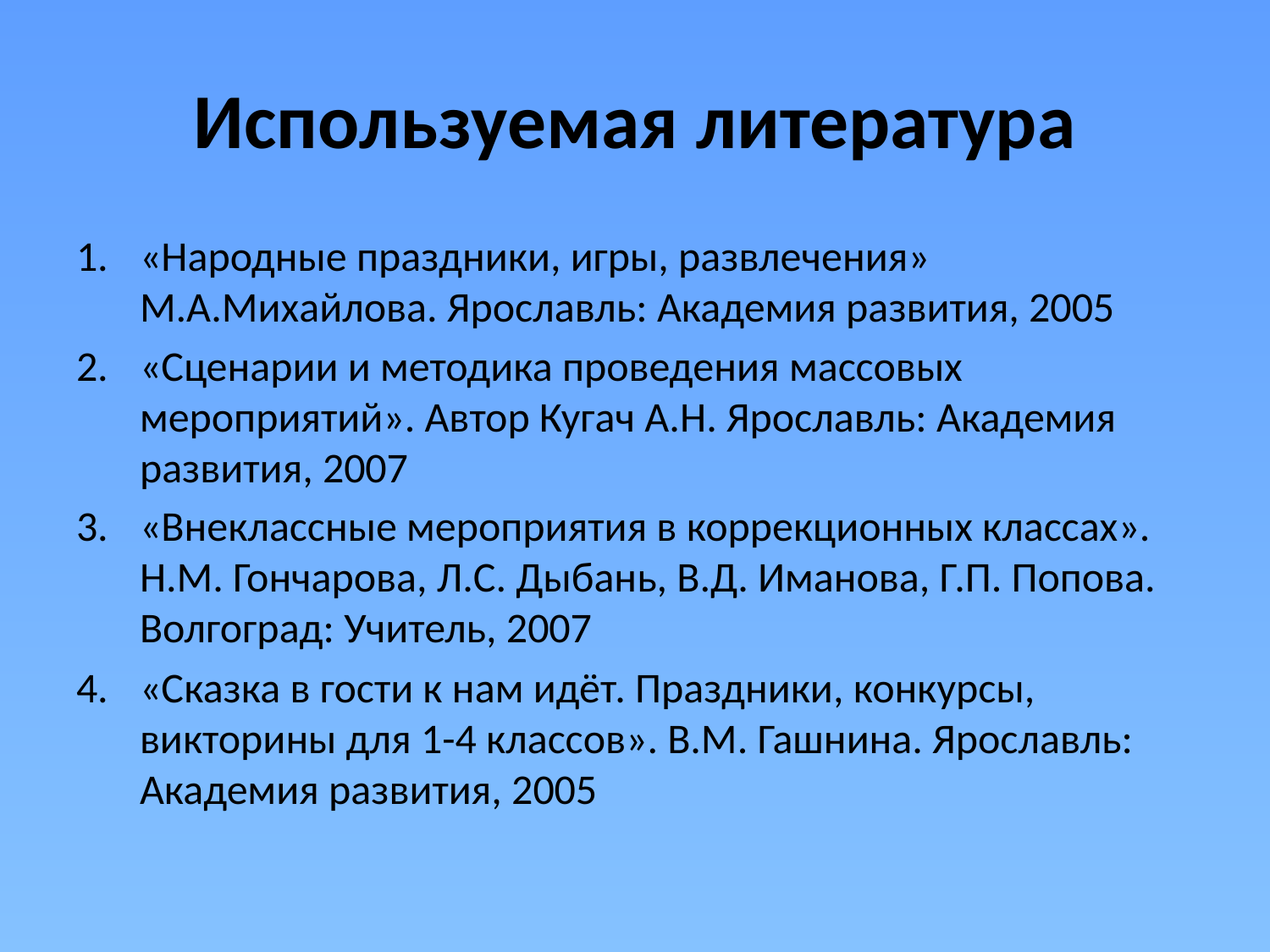

# Используемая литература
«Народные праздники, игры, развлечения» М.А.Михайлова. Ярославль: Академия развития, 2005
«Сценарии и методика проведения массовых мероприятий». Автор Кугач А.Н. Ярославль: Академия развития, 2007
«Внеклассные мероприятия в коррекционных классах». Н.М. Гончарова, Л.С. Дыбань, В.Д. Иманова, Г.П. Попова. Волгоград: Учитель, 2007
«Сказка в гости к нам идёт. Праздники, конкурсы, викторины для 1-4 классов». В.М. Гашнина. Ярославль: Академия развития, 2005